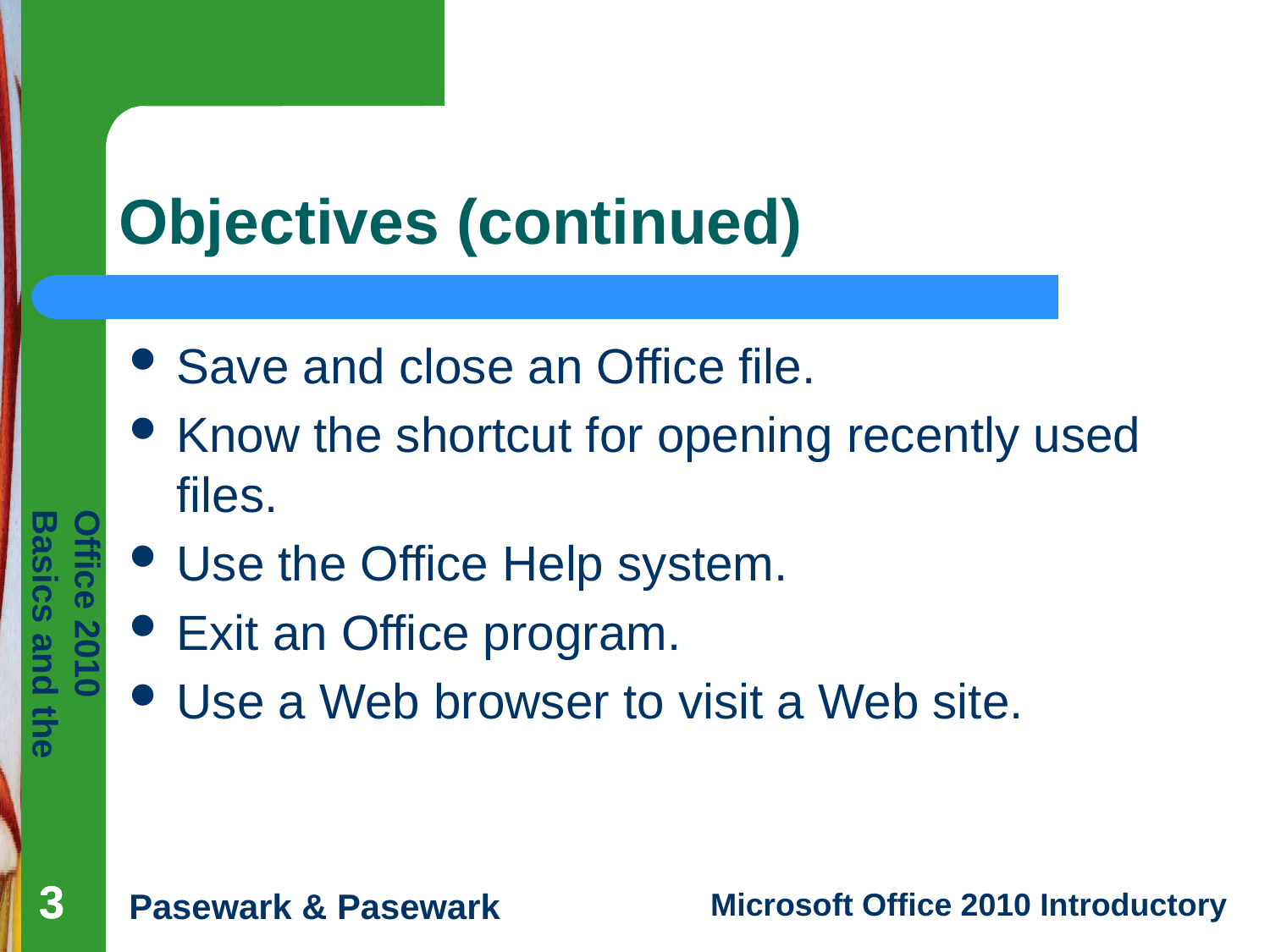

# Objectives (continued)
Save and close an Office file.
Know the shortcut for opening recently used files.
Use the Office Help system.
Exit an Office program.
Use a Web browser to visit a Web site.
3
3
3